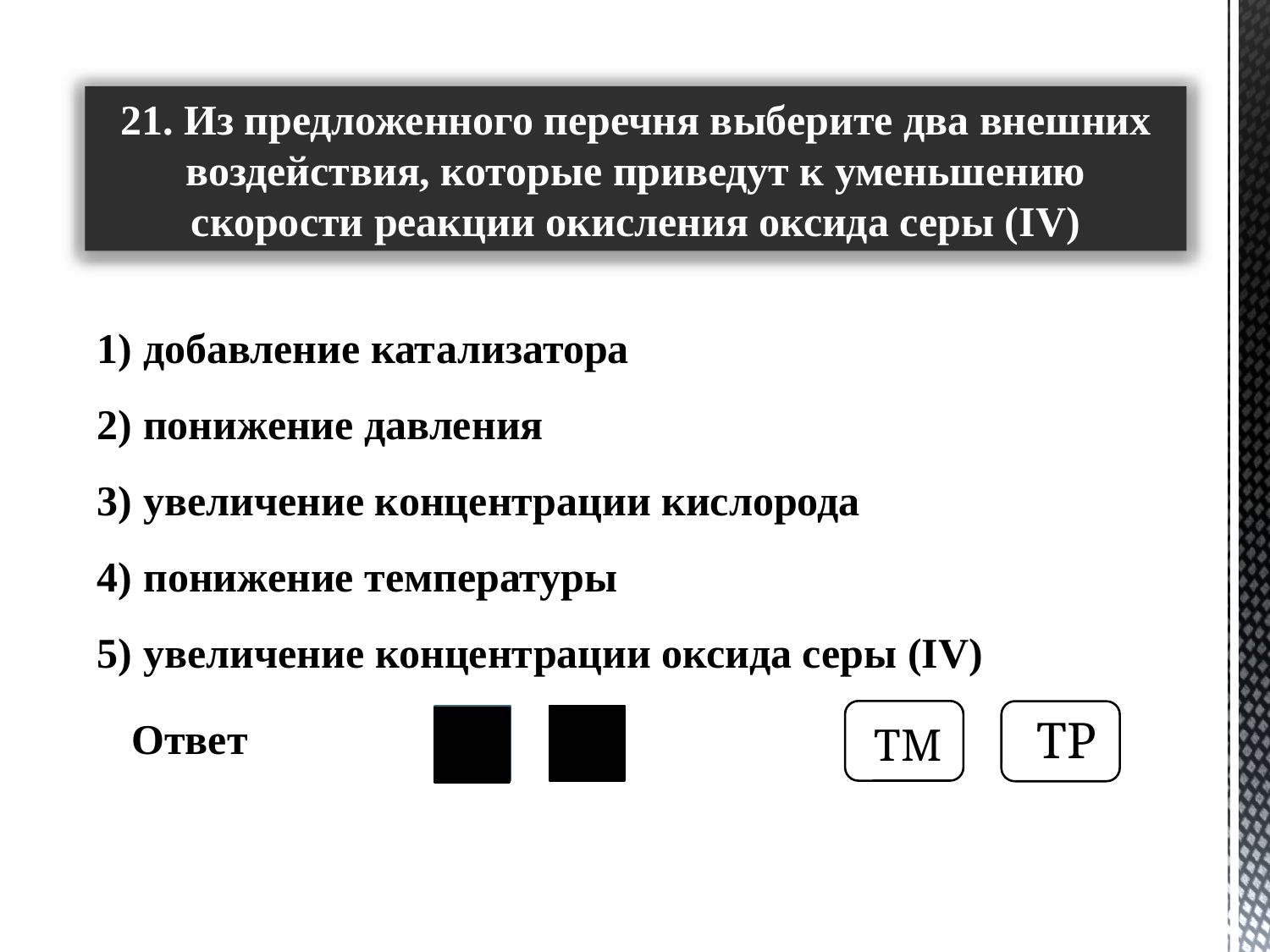

21. Из предложенного перечня выберите два внешних воздействия, которые приведут к уменьшению скорости реакции окисления оксида серы (IV)
1) добавление катализатора
2) понижение давления
3) увеличение концентрации кислорода
4) понижение температуры
5) увеличение концентрации оксида серы (IV)
ТМ
ТР
   Ответ
2

4